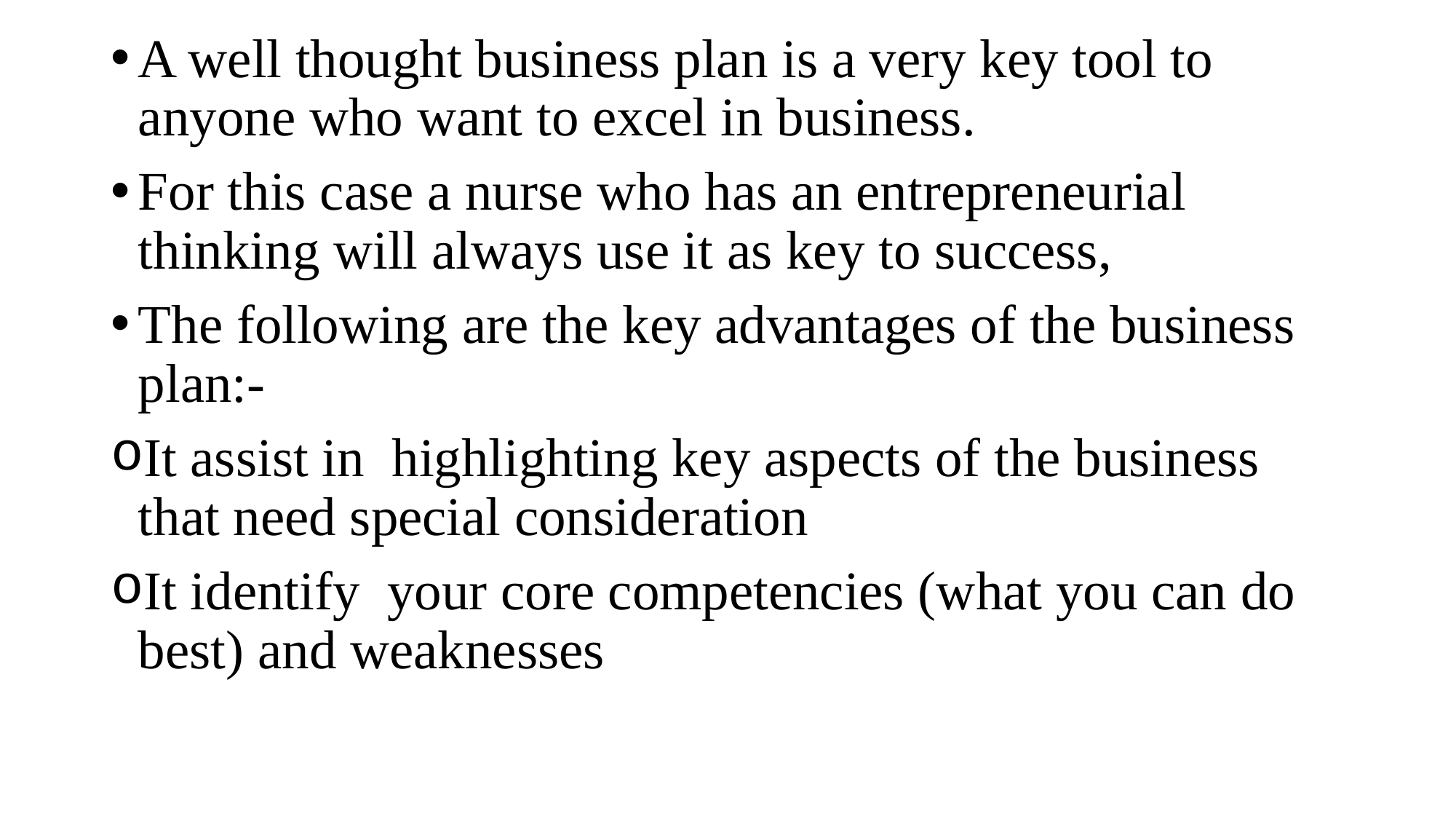

#
A well thought business plan is a very key tool to anyone who want to excel in business.
For this case a nurse who has an entrepreneurial thinking will always use it as key to success,
The following are the key advantages of the business plan:-
It assist in  highlighting key aspects of the business that need special consideration
It identify  your core competencies (what you can do best) and weaknesses